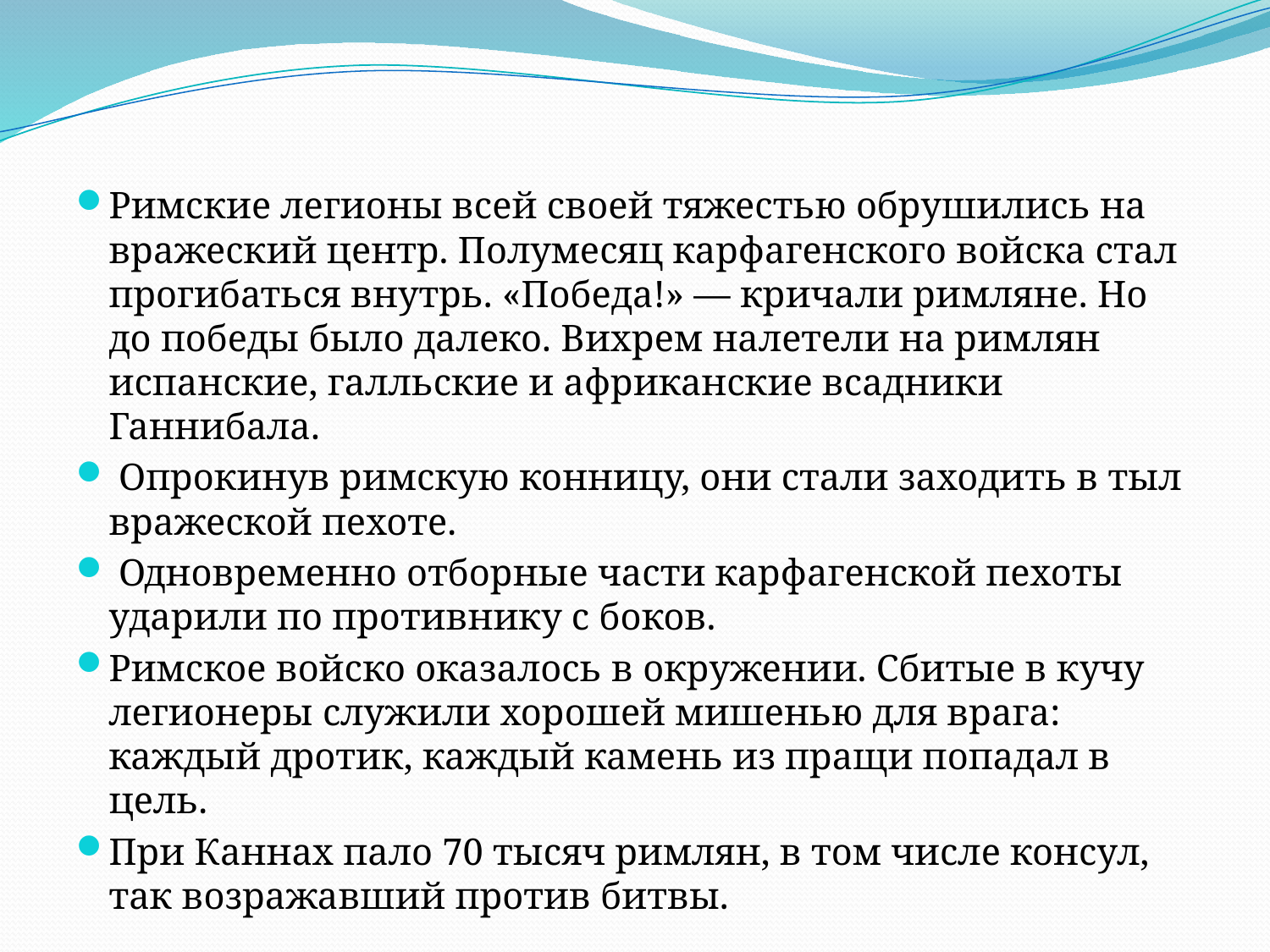

Римские легионы всей своей тяжестью обрушились на вражеский центр. Полумесяц карфагенского войска стал прогибаться внутрь. «Победа!» — кричали римляне. Но до победы было далеко. Вихрем налетели на римлян испанские, галльские и африканские всадники Ганнибала.
 Опрокинув римскую конницу, они стали заходить в тыл вражеской пехоте.
 Одновременно отборные части карфагенской пехоты ударили по противнику с боков.
Римское войско оказалось в окружении. Сбитые в кучу легионеры служили хорошей мишенью для врага: каждый дротик, каждый камень из пращи попадал в цель.
При Каннах пало 70 тысяч римлян, в том числе консул, так возражавший против битвы.